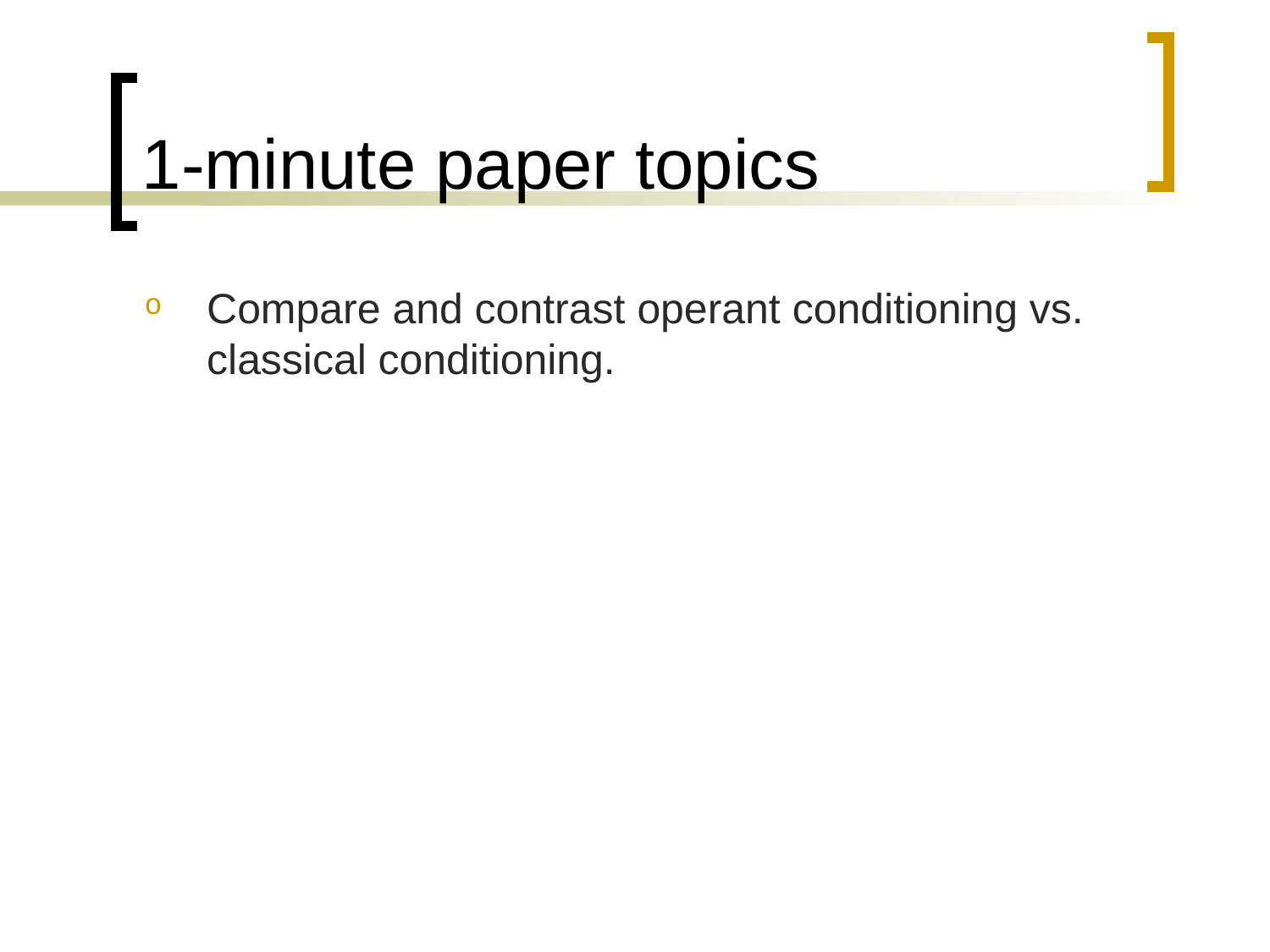

# 1-minute paper topics
Compare and contrast operant conditioning vs. classical conditioning.